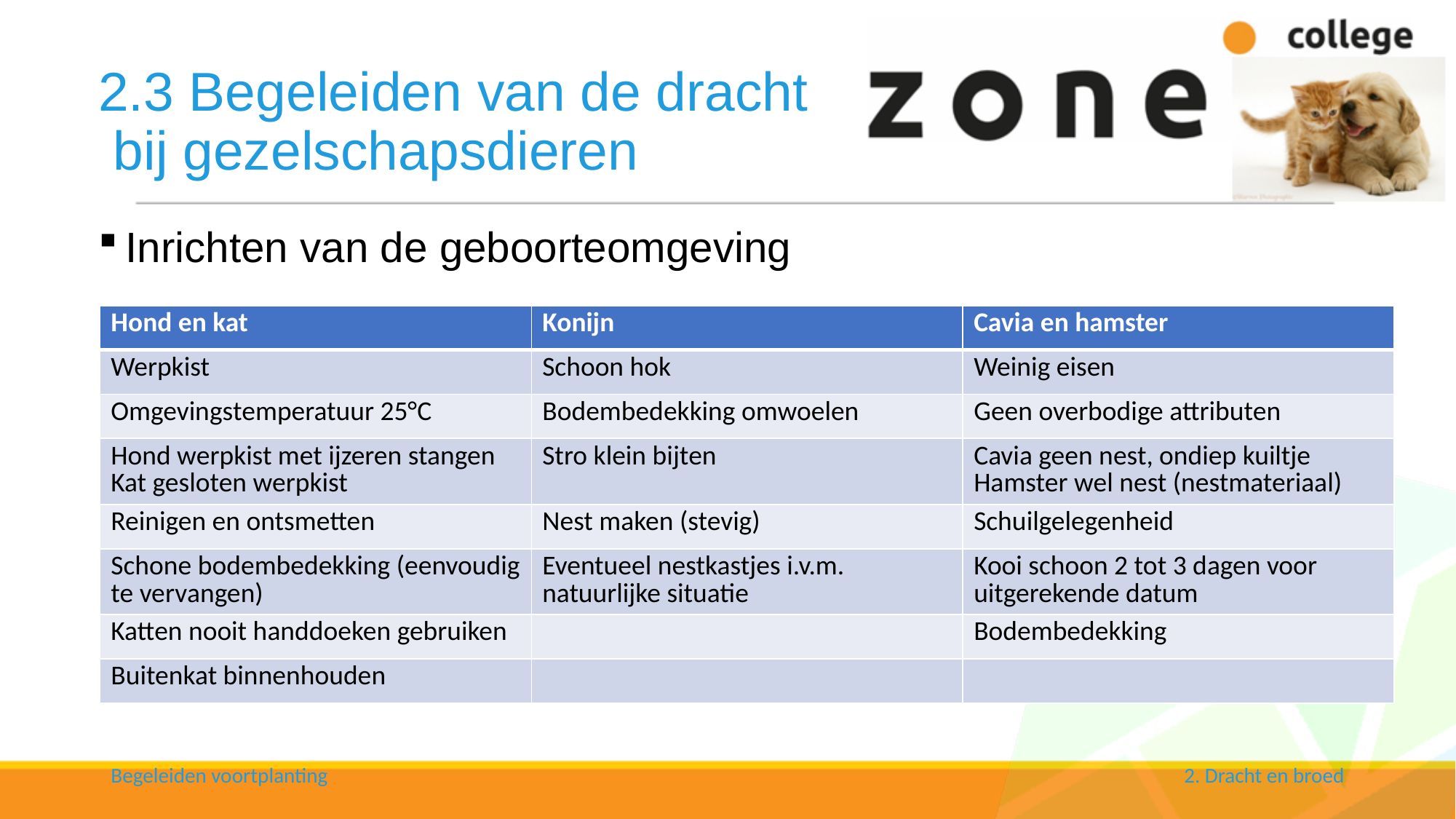

# 2.3 Begeleiden van de dracht bij gezelschapsdieren

Inrichten van de geboorteomgeving

| Hond en kat | Konijn | Cavia en hamster |
| --- | --- | --- |
| Werpkist | Schoon hok | Weinig eisen |
| Omgevingstemperatuur 25°C | Bodembedekking omwoelen | Geen overbodige attributen |
| Hond werpkist met ijzeren stangen Kat gesloten werpkist | Stro klein bijten | Cavia geen nest, ondiep kuiltje Hamster wel nest (nestmateriaal) |
| Reinigen en ontsmetten | Nest maken (stevig) | Schuilgelegenheid |
| Schone bodembedekking (eenvoudig te vervangen) | Eventueel nestkastjes i.v.m. natuurlijke situatie | Kooi schoon 2 tot 3 dagen voor uitgerekende datum |
| Katten nooit handdoeken gebruiken |  | Bodembedekking |
| Buitenkat binnenhouden |  |  |
Begeleiden voortplanting
2. Dracht en broed